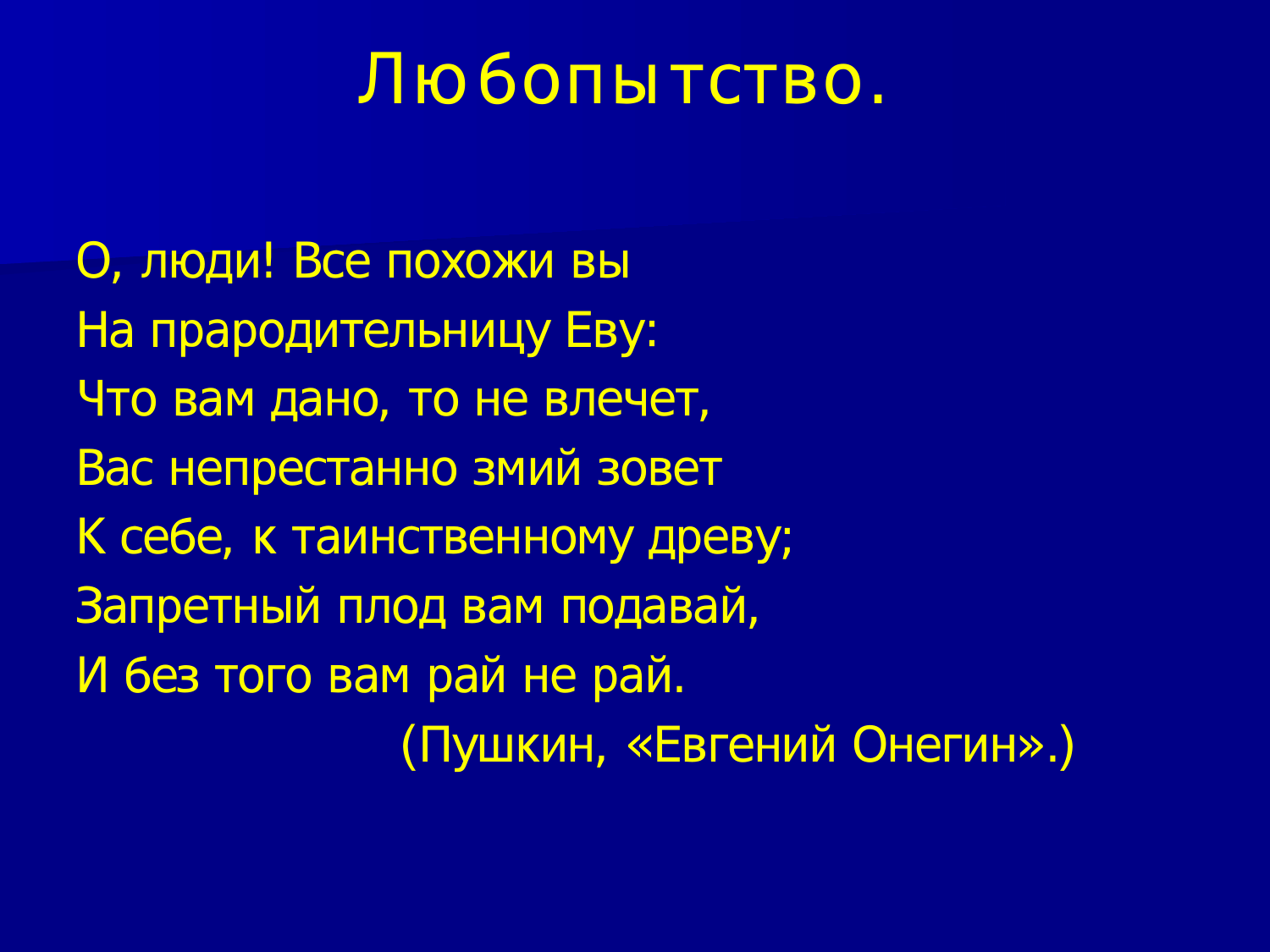

# Любопытство.
О, люди! Все похожи вы
На прародительницу Еву:
Что вам дано, то не влечет,
Вас непрестанно змий зовет
К себе, к таинственному древу;
Запретный плод вам подавай,
И без того вам рай не рай.
                     (Пушкин, «Евгений Онегин».)